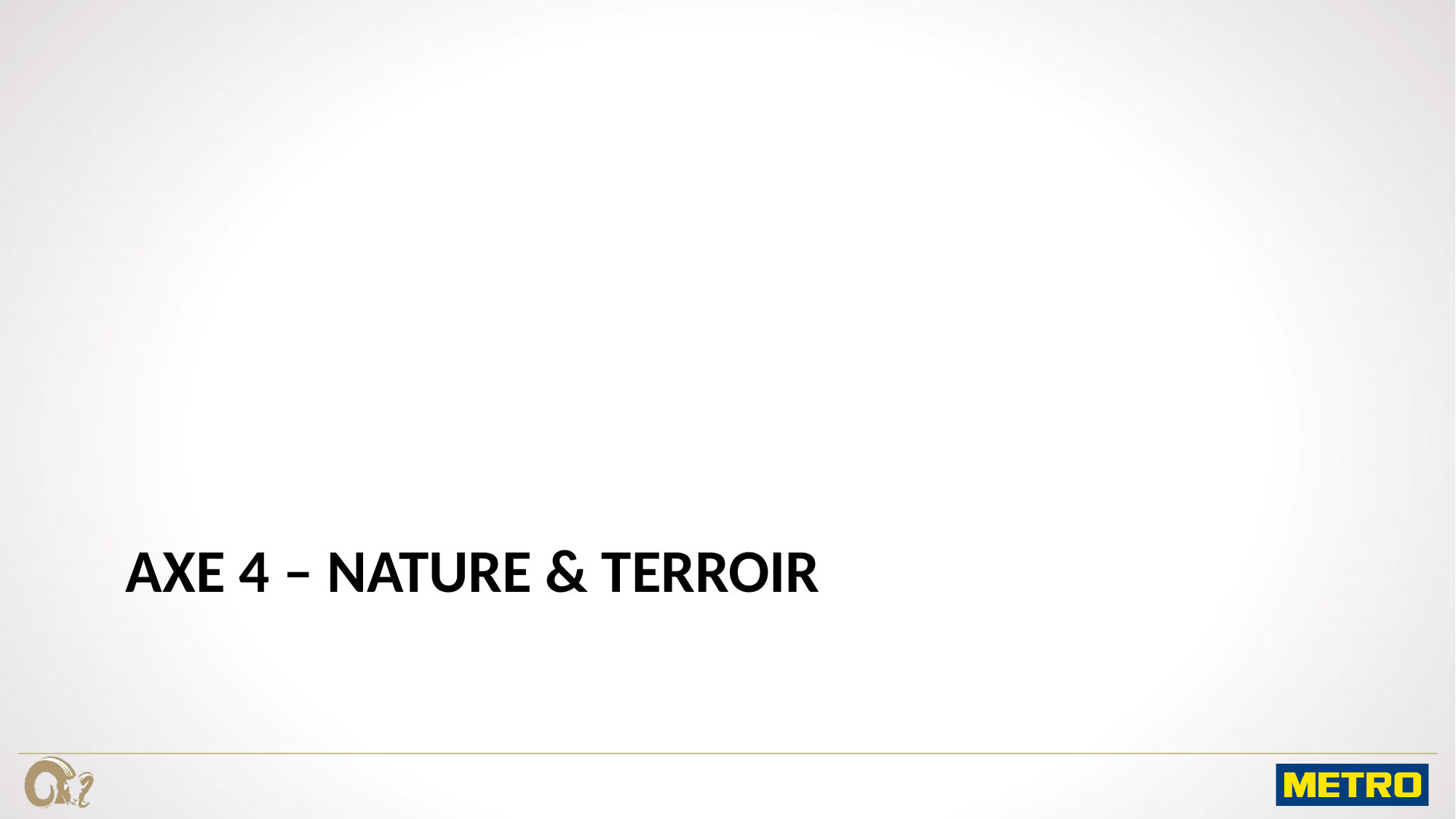

# Axe 4 – Nature & terroir